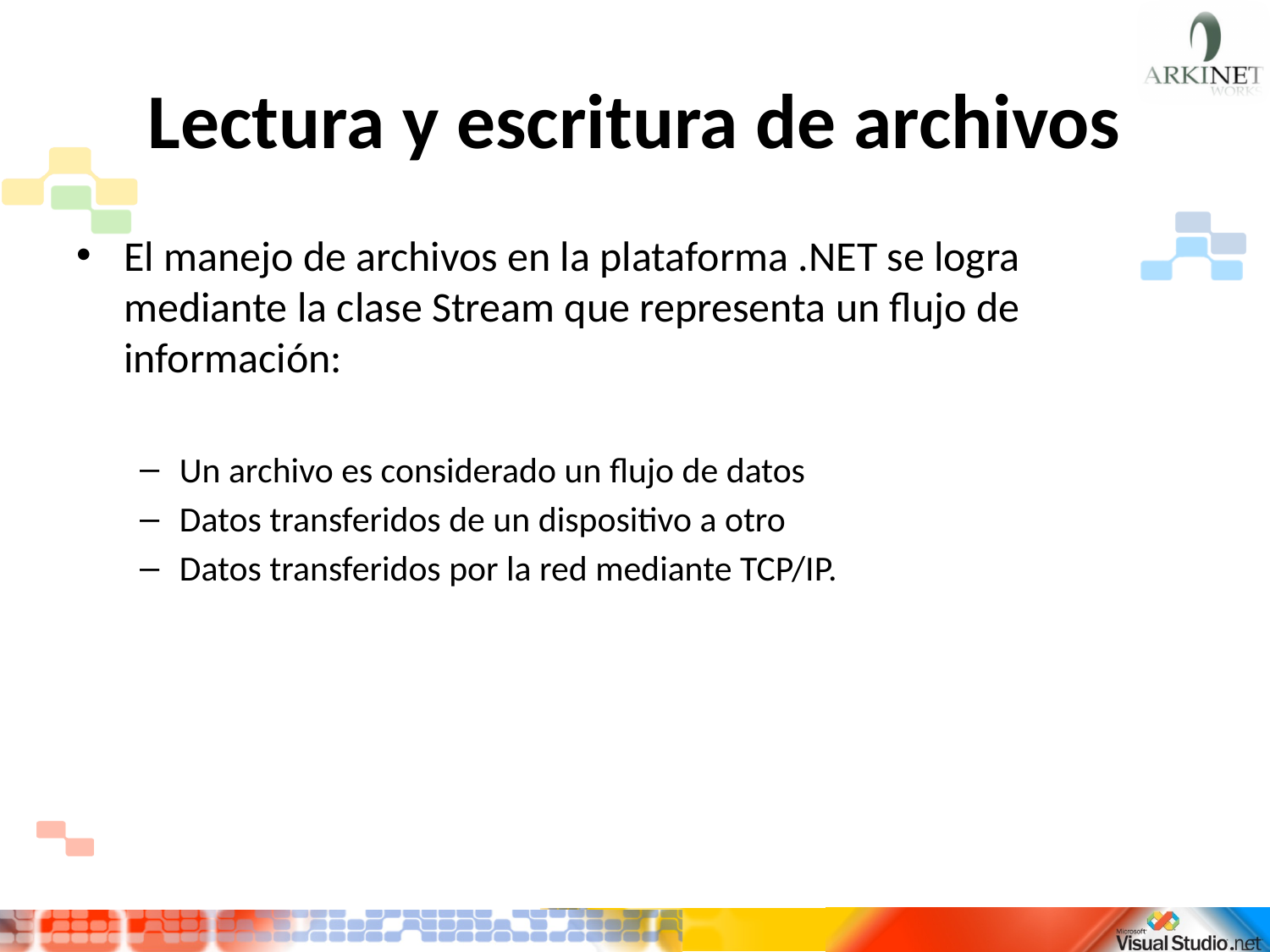

# Lectura y escritura de archivos
El manejo de archivos en la plataforma .NET se logra mediante la clase Stream que representa un flujo de información:

Un archivo es considerado un flujo de datos
Datos transferidos de un dispositivo a otro
Datos transferidos por la red mediante TCP/IP.